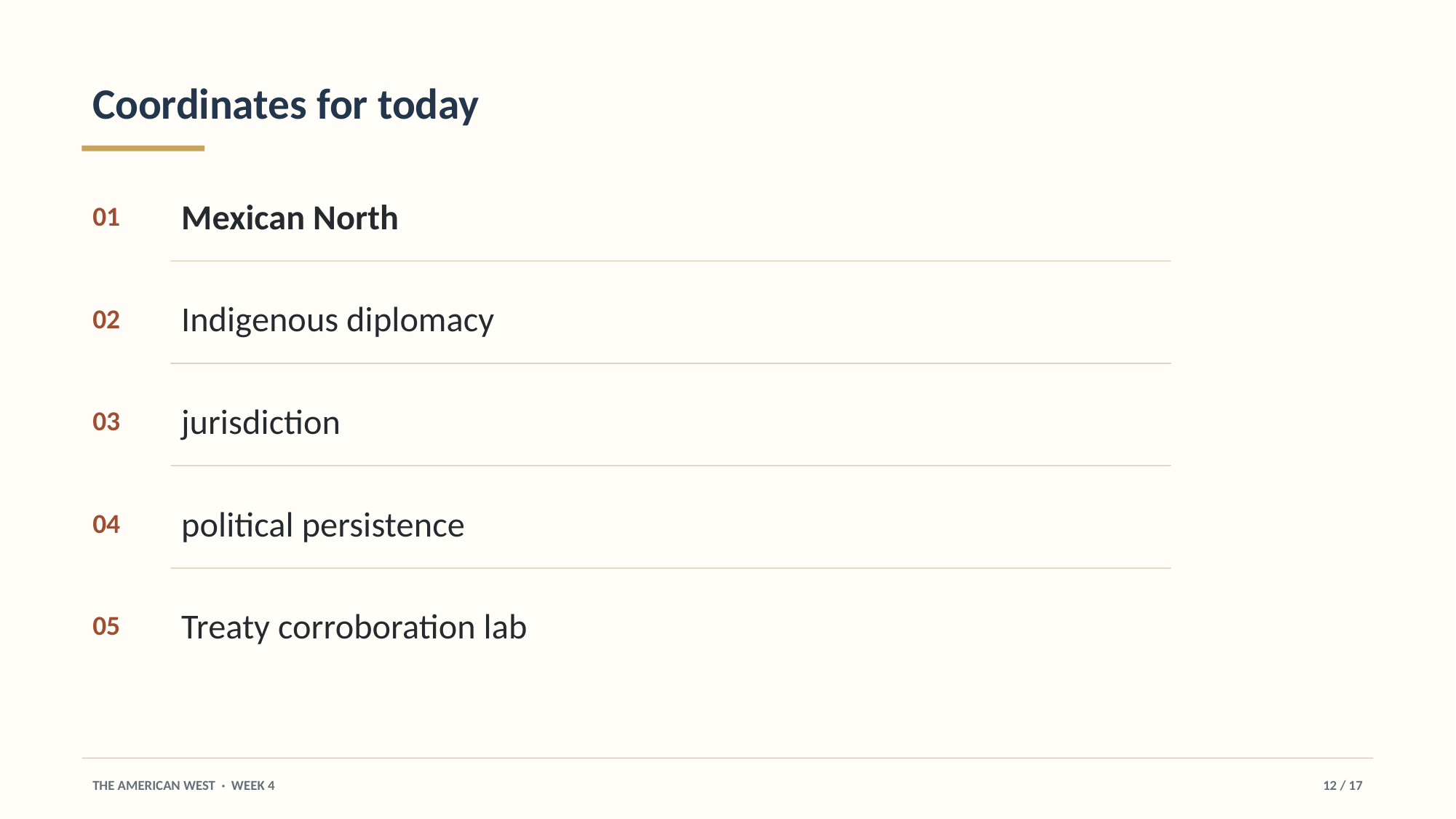

Coordinates for today

Mexican North
01

Indigenous diplomacy
02

jurisdiction
03

political persistence
04

Treaty corroboration lab
05

THE AMERICAN WEST  ·  WEEK 4
12 / 17